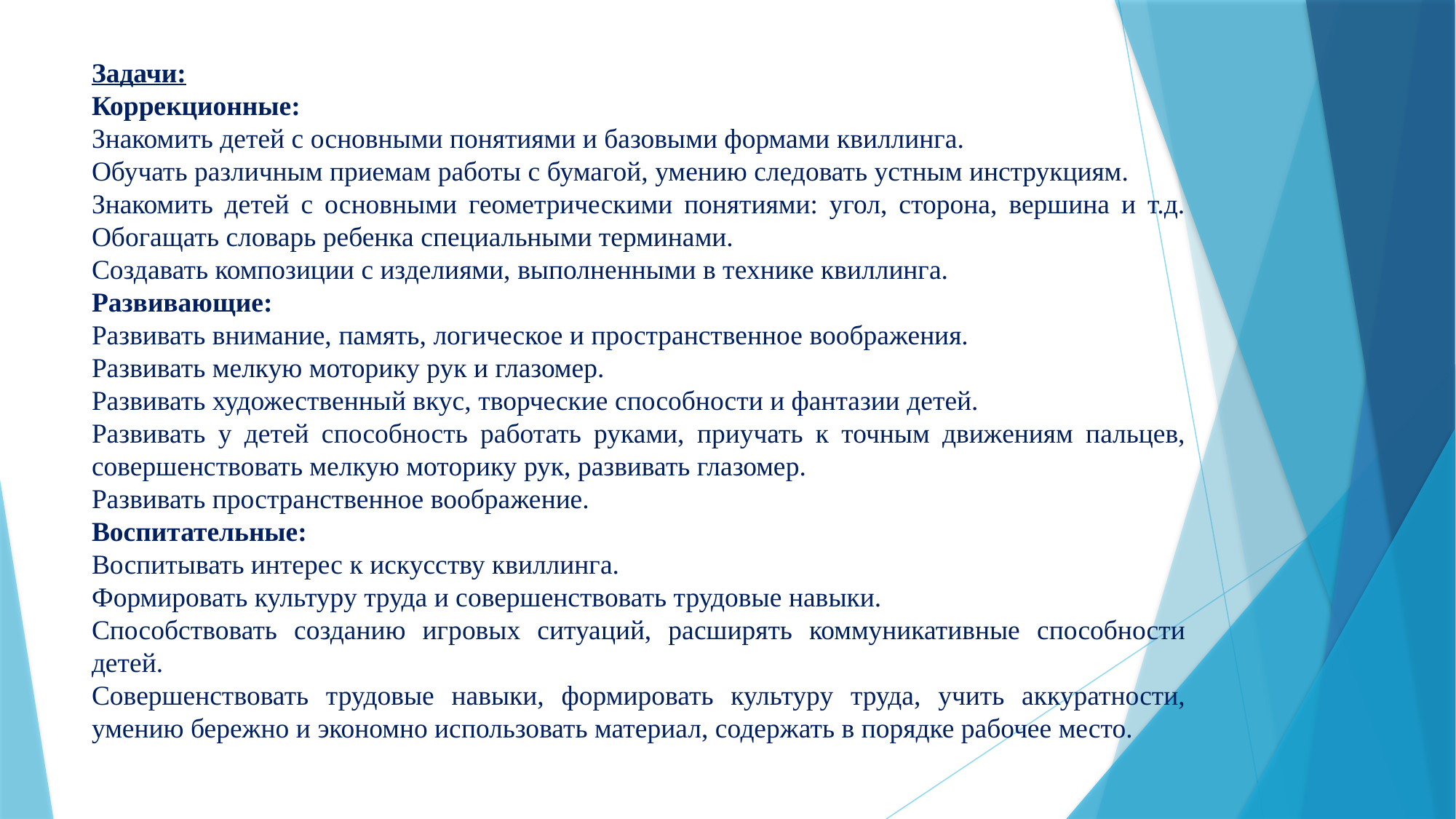

Задачи:
Коррекционные:
Знакомить детей с основными понятиями и базовыми формами квиллинга.
Обучать различным приемам работы с бумагой, умению следовать устным инструкциям.
Знакомить детей с основными геометрическими понятиями: угол, сторона, вершина и т.д. Обогащать словарь ребенка специальными терминами.
Создавать композиции с изделиями, выполненными в технике квиллинга.
Развивающие:
Развивать внимание, память, логическое и пространственное воображения.
Развивать мелкую моторику рук и глазомер.
Развивать художественный вкус, творческие способности и фантазии детей.
Развивать у детей способность работать руками, приучать к точным движениям пальцев, совершенствовать мелкую моторику рук, развивать глазомер.
Развивать пространственное воображение.
Воспитательные:
Воспитывать интерес к искусству квиллинга.
Формировать культуру труда и совершенствовать трудовые навыки.
Способствовать созданию игровых ситуаций, расширять коммуникативные способности детей.
Совершенствовать трудовые навыки, формировать культуру труда, учить аккуратности, умению бережно и экономно использовать материал, содержать в порядке рабочее место.